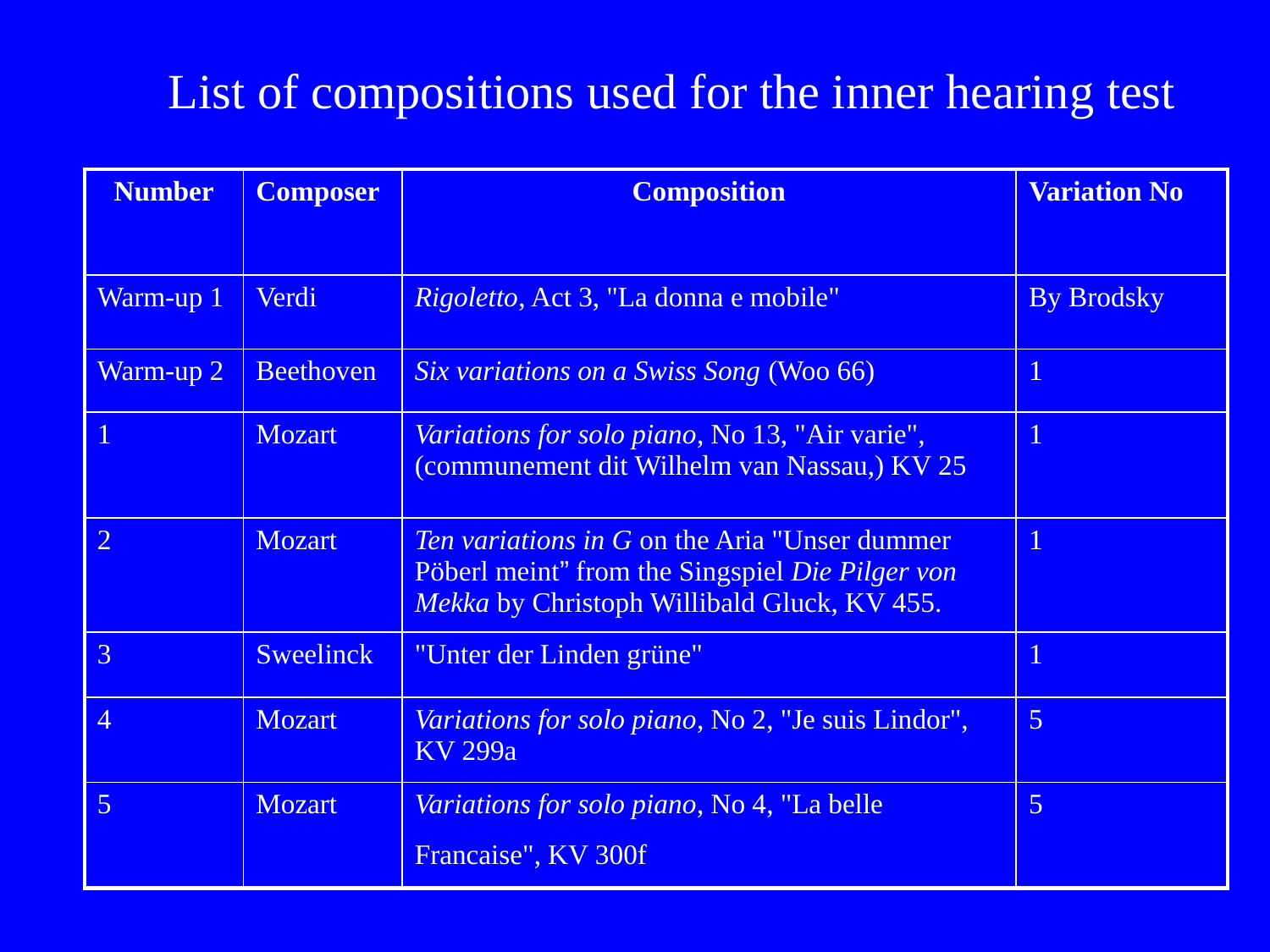

List of compositions used for the inner hearing test
| Number | Composer | Composition | Variation No |
| --- | --- | --- | --- |
| Warm-up 1 | Verdi | Rigoletto, Act 3, "La donna e mobile" | By Brodsky |
| Warm-up 2 | Beethoven | Six variations on a Swiss Song (Woo 66) | 1 |
| 1 | Mozart | Variations for solo piano, No 13, "Air varie", (communement dit Wilhelm van Nassau,) KV 25 | 1 |
| 2 | Mozart | Ten variations in G on the Aria "Unser dummer Pöberl meint” from the Singspiel Die Pilger von Mekka by Christoph Willibald Gluck, KV 455. | 1 |
| 3 | Sweelinck | "Unter der Linden grüne" | 1 |
| 4 | Mozart | Variations for solo piano, No 2, "Je suis Lindor", KV 299a | 5 |
| 5 | Mozart | Variations for solo piano, No 4, "La belle Francaise", KV 300f | 5 |